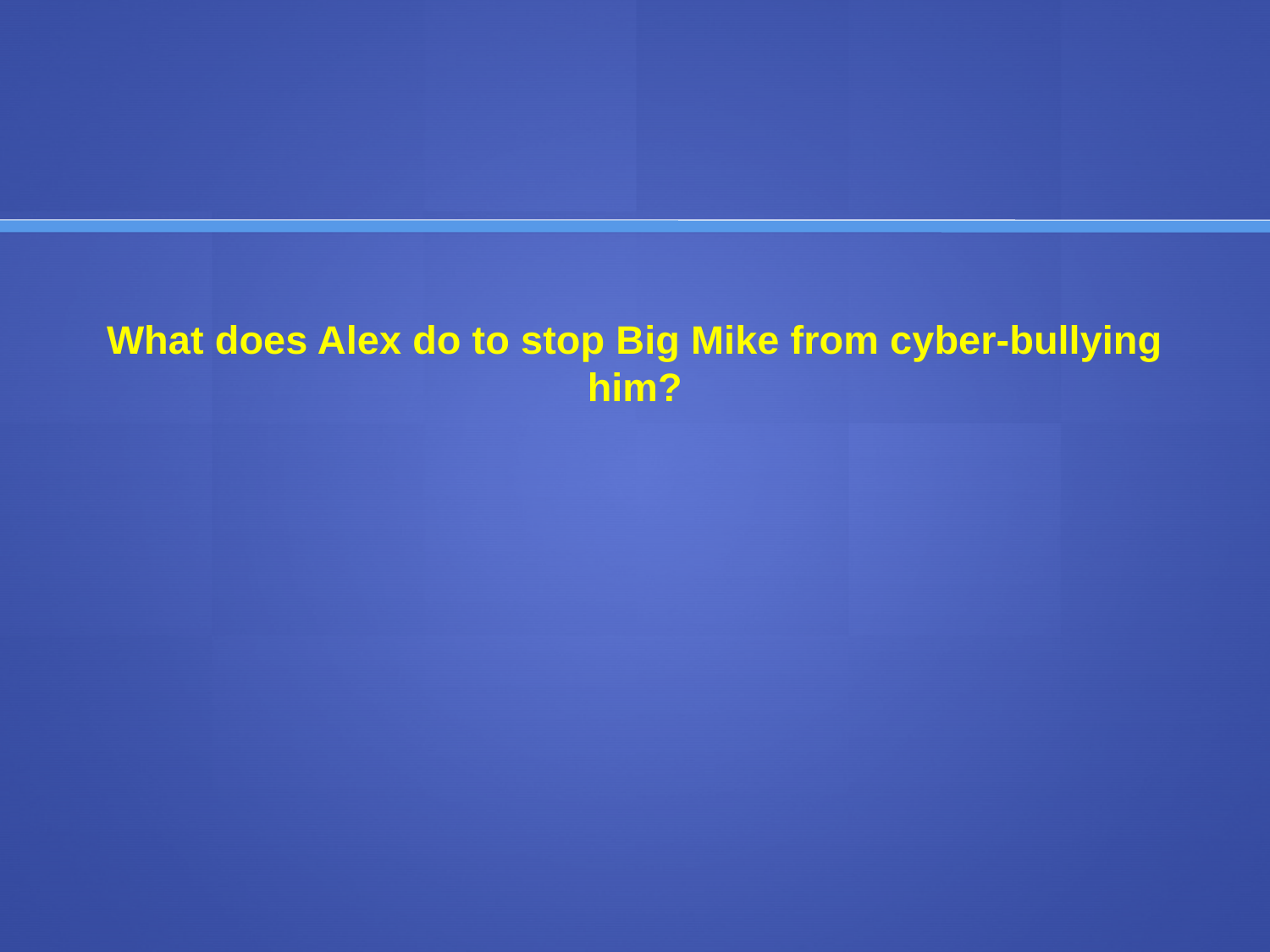

# What does Alex do to stop Big Mike from cyber-bullying him?